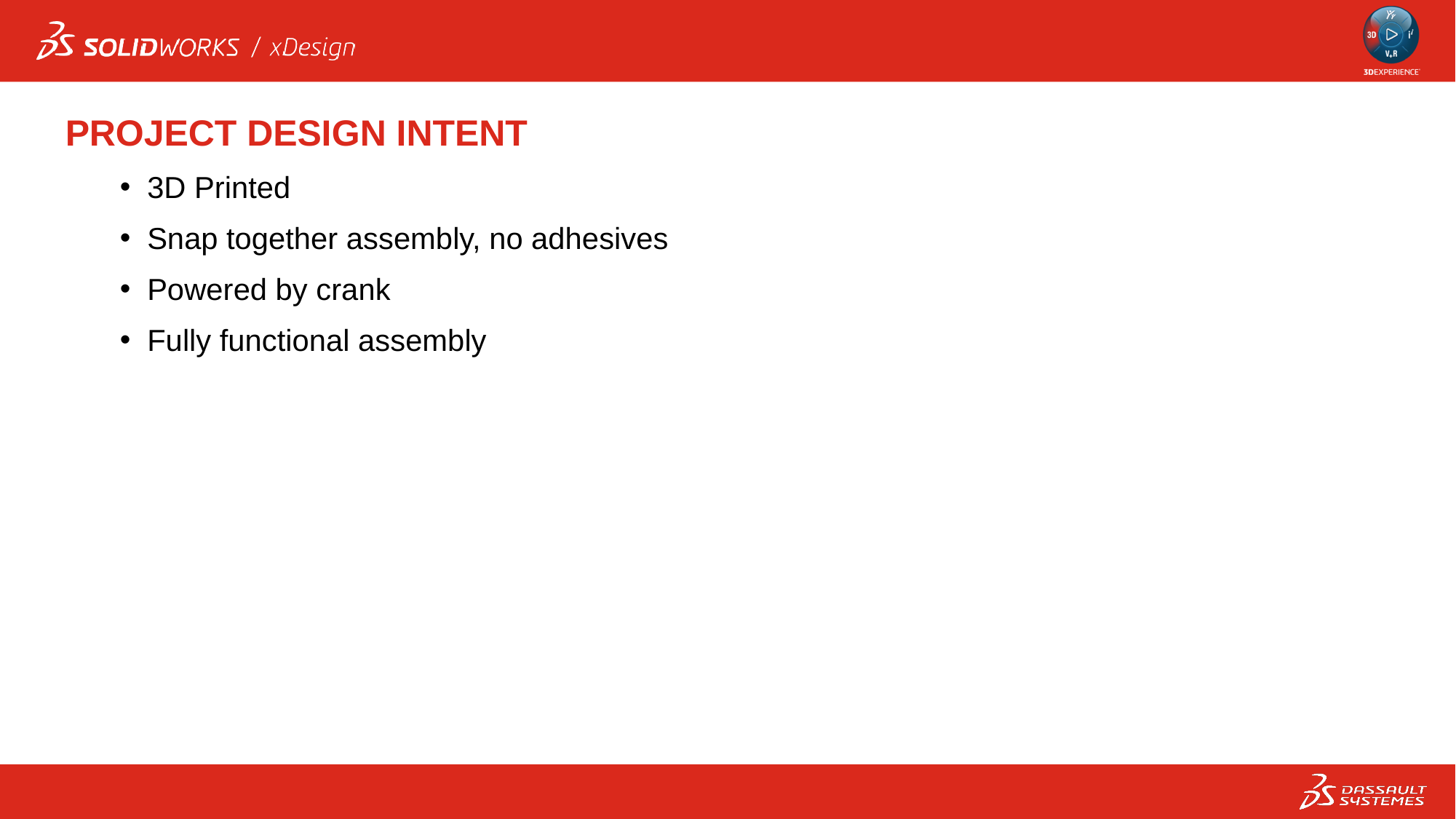

PROJECT DESIGN INTENT
3D Printed
Snap together assembly, no adhesives
Powered by crank
Fully functional assembly